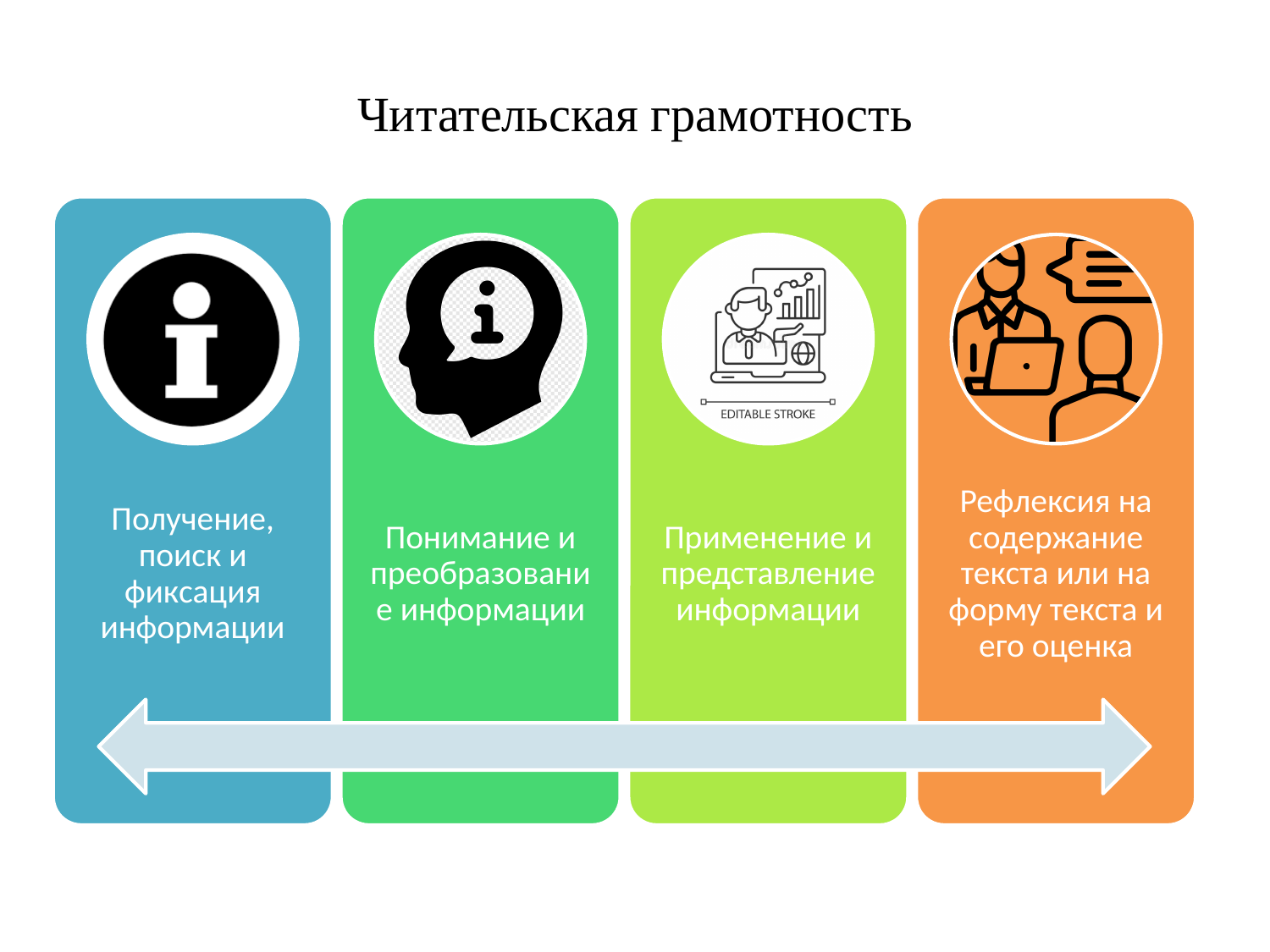

# Читательская грамотность
Получение, поиск и фиксация информации
Понимание и преобразование информации
Применение и представление информации
Рефлексия на содержание текста или на форму текста и его оценка